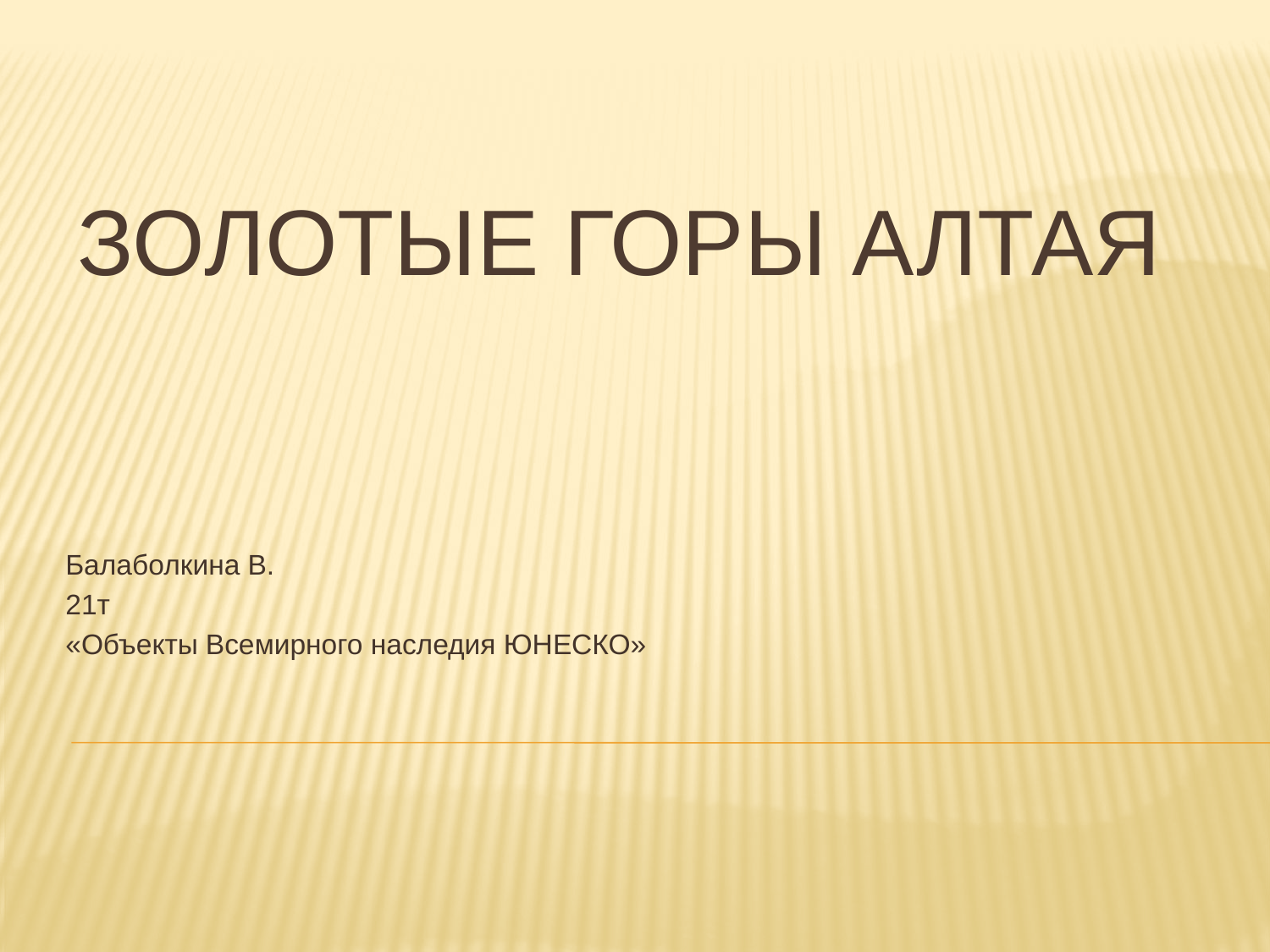

# Золотые горы Алтая
Балаболкина В.
21т
«Объекты Всемирного наследия ЮНЕСКО»